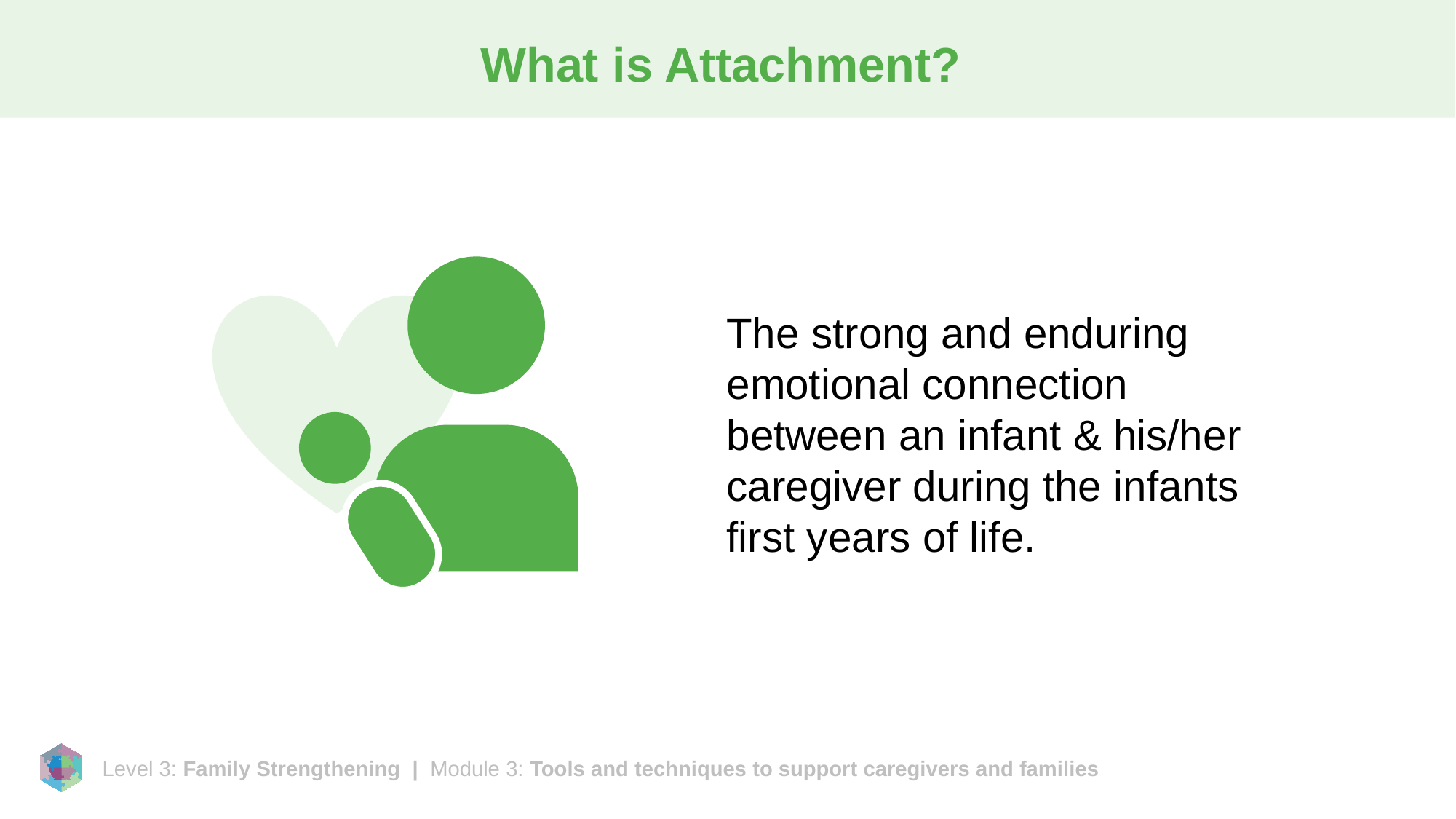

# What is Attachment?

The strong and enduring emotional connection between an infant & his/her caregiver during the infants first years of life.